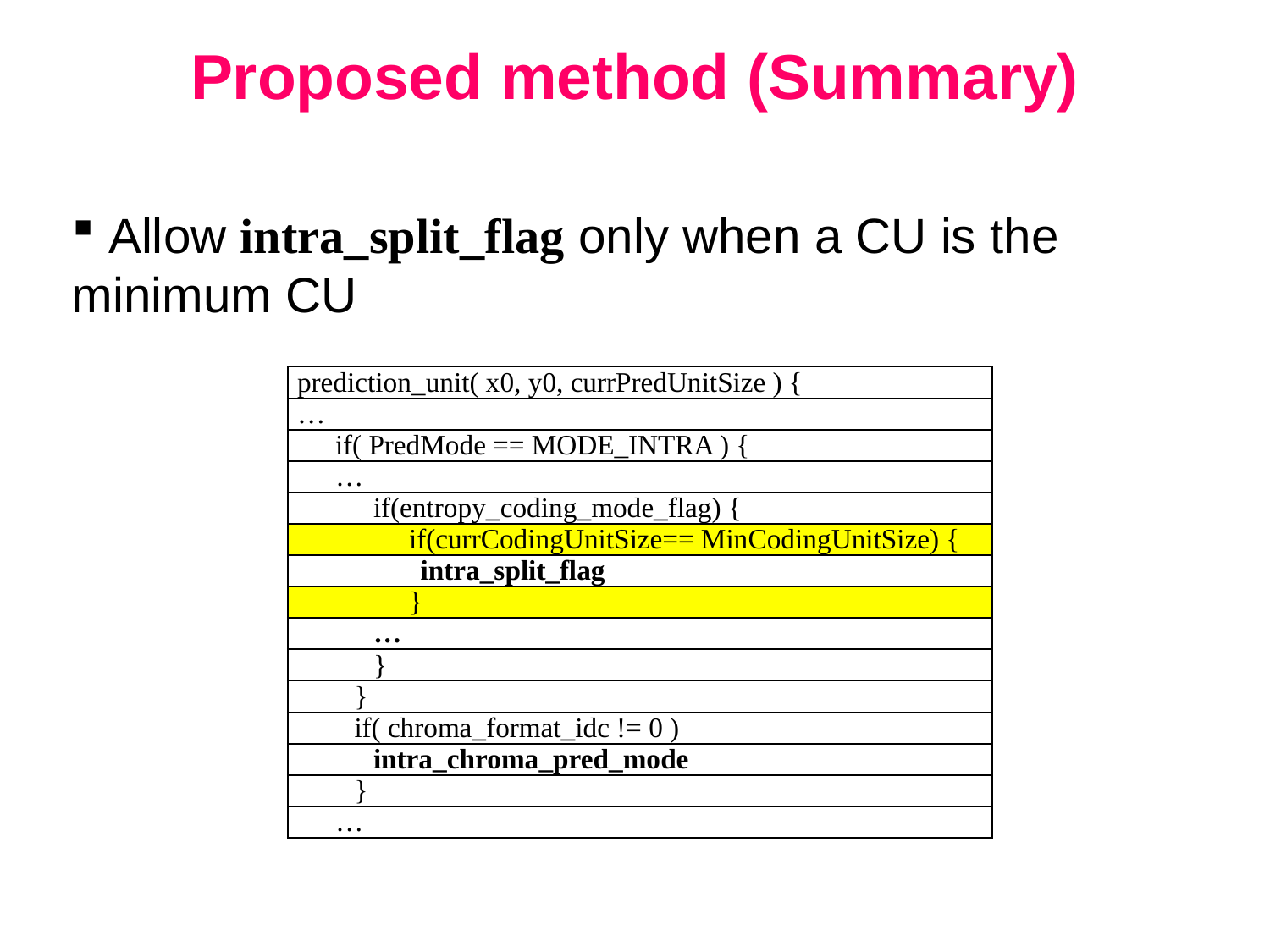

# Proposed method (Summary)
 Allow intra_split_flag only when a CU is the minimum CU
| prediction\_unit( x0, y0, currPredUnitSize ) { |
| --- |
| … |
| if( PredMode == MODE\_INTRA ) { |
| … |
| if(entropy\_coding\_mode\_flag) { |
| if(currCodingUnitSize== MinCodingUnitSize) { |
| intra\_split\_flag |
| } |
| … |
| } |
| } |
| if( chroma\_format\_idc != 0 ) |
| intra\_chroma\_pred\_mode |
| } |
| … |